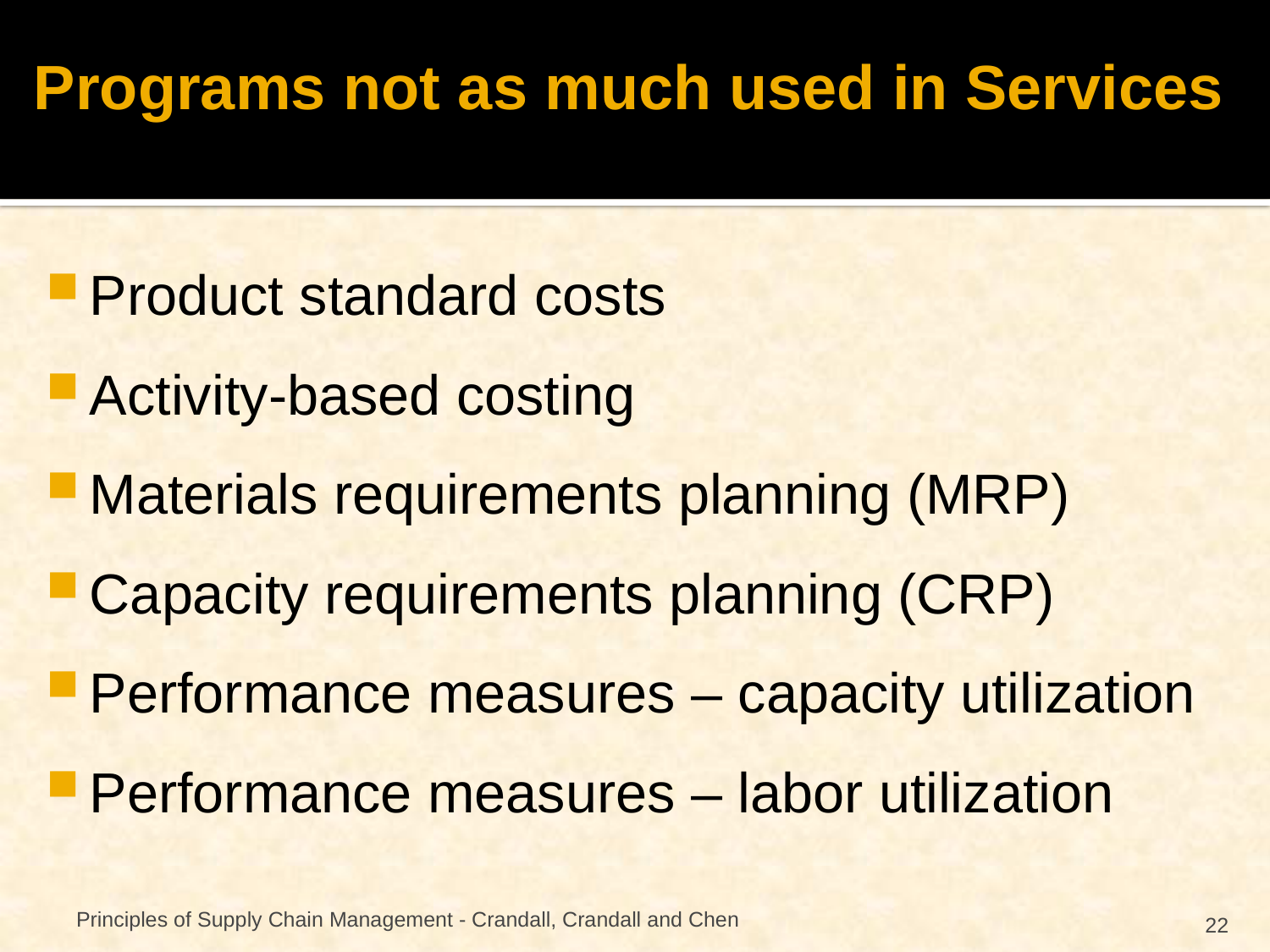

# Programs not as much used in Services
Product standard costs
Activity-based costing
Materials requirements planning (MRP)
Capacity requirements planning (CRP)
Performance measures – capacity utilization
Performance measures – labor utilization

Principles of Supply Chain Management - Crandall, Crandall and Chen
22